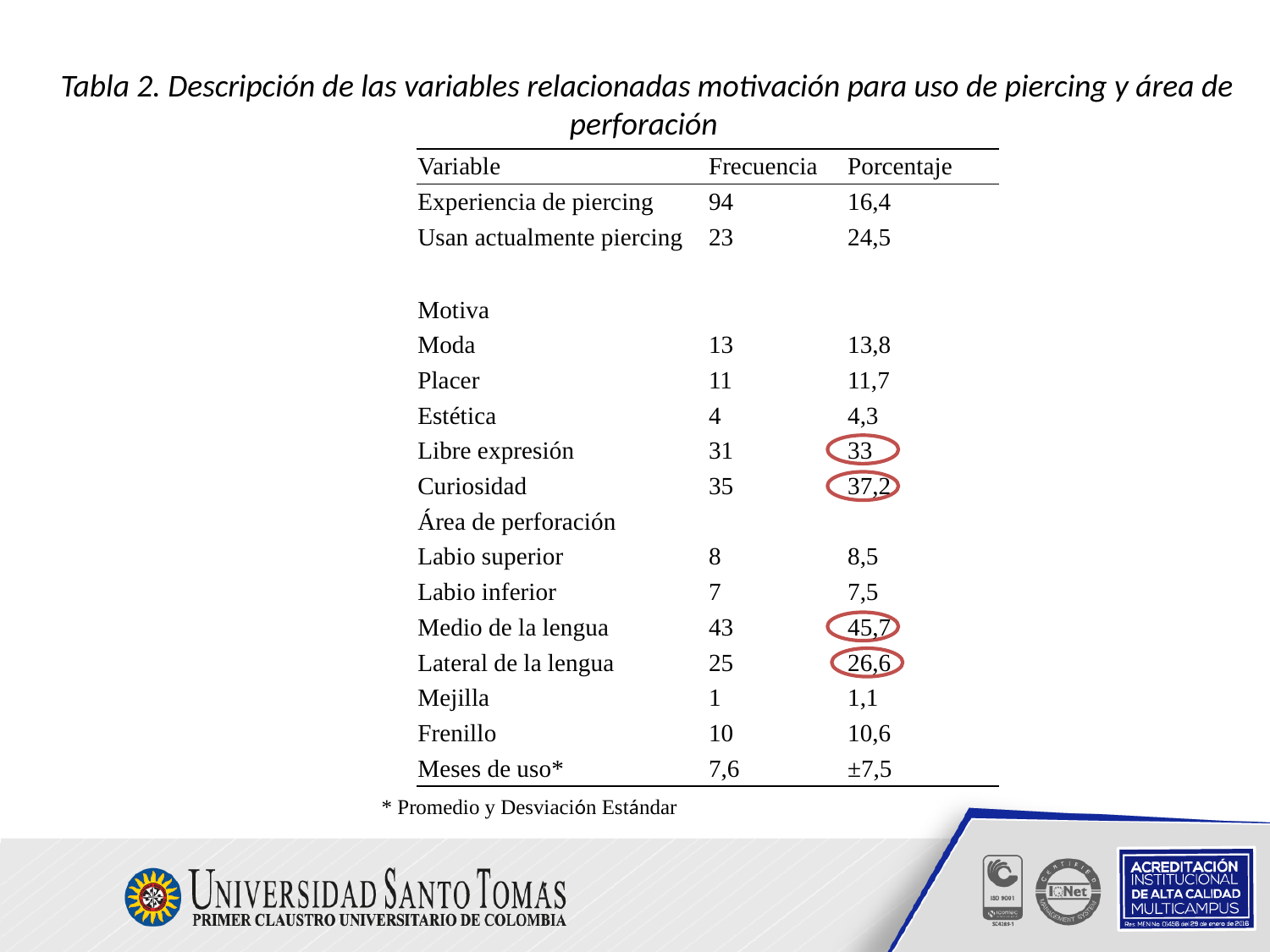

Tabla 2. Descripción de las variables relacionadas motivación para uso de piercing y área de perforación
| Variable | Frecuencia | Porcentaje |
| --- | --- | --- |
| Experiencia de piercing | 94 | 16,4 |
| Usan actualmente piercing | 23 | 24,5 |
| Motiva |  |  |
| Moda | 13 | 13,8 |
| Placer | 11 | 11,7 |
| Estética | 4 | 4,3 |
| Libre expresión | 31 | 33 |
| Curiosidad | 35 | 37,2 |
| Área de perforación |  |  |
| Labio superior | 8 | 8,5 |
| Labio inferior | 7 | 7,5 |
| Medio de la lengua | 43 | 45,7 |
| Lateral de la lengua | 25 | 26,6 |
| Mejilla | 1 | 1,1 |
| Frenillo | 10 | 10,6 |
| Meses de uso\* | 7,6 | ±7,5 |

* Promedio y Desviación Estándar